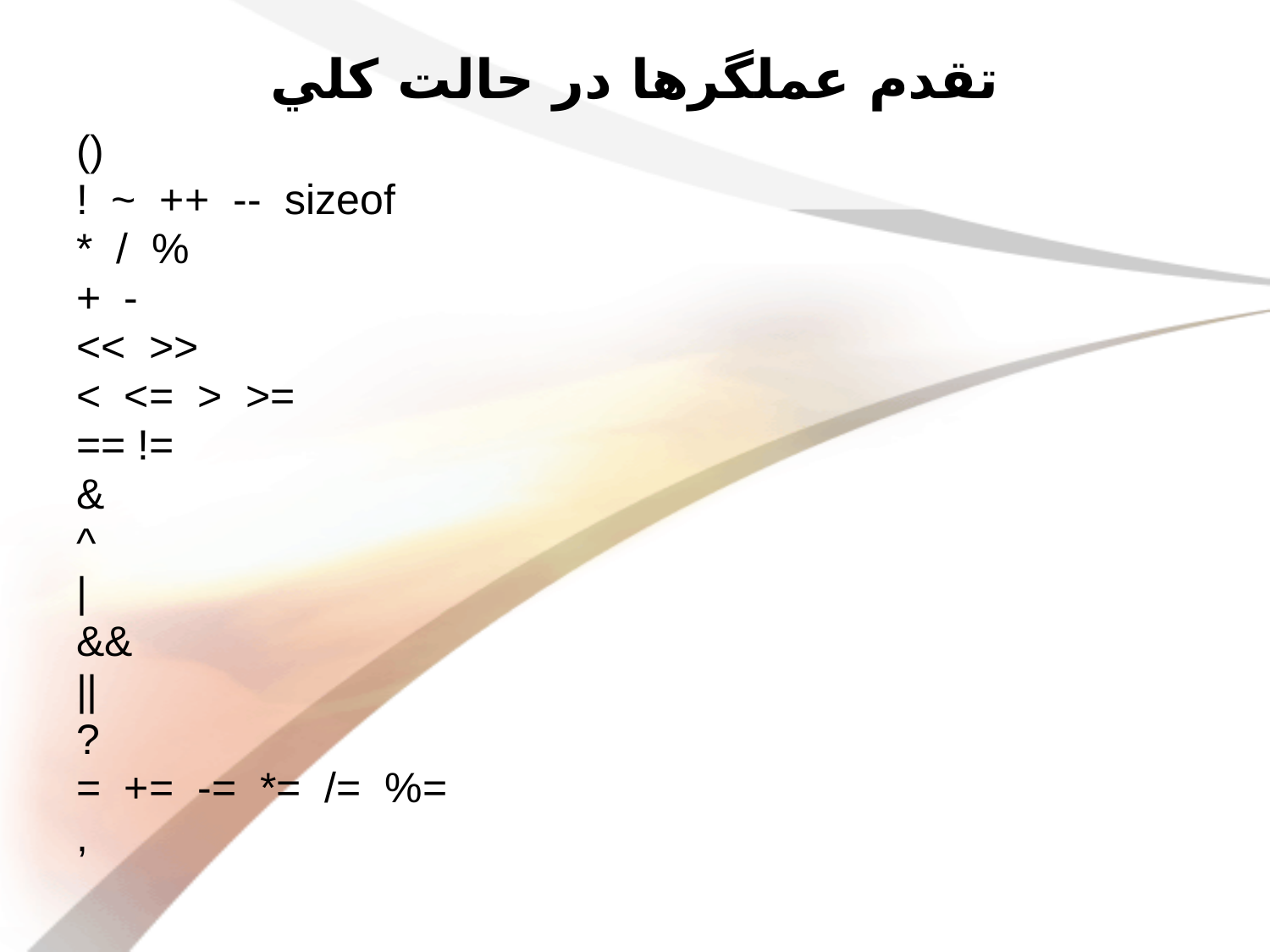

# تقدم عملگرها در حالت کلي
()
!  ~  ++  --  sizeof
*  /  %
+  -
<<  >>
<  <=  >  >=
== !=
&
^
|
&&
||
?
=  +=  -=  *=  /=  %=
,